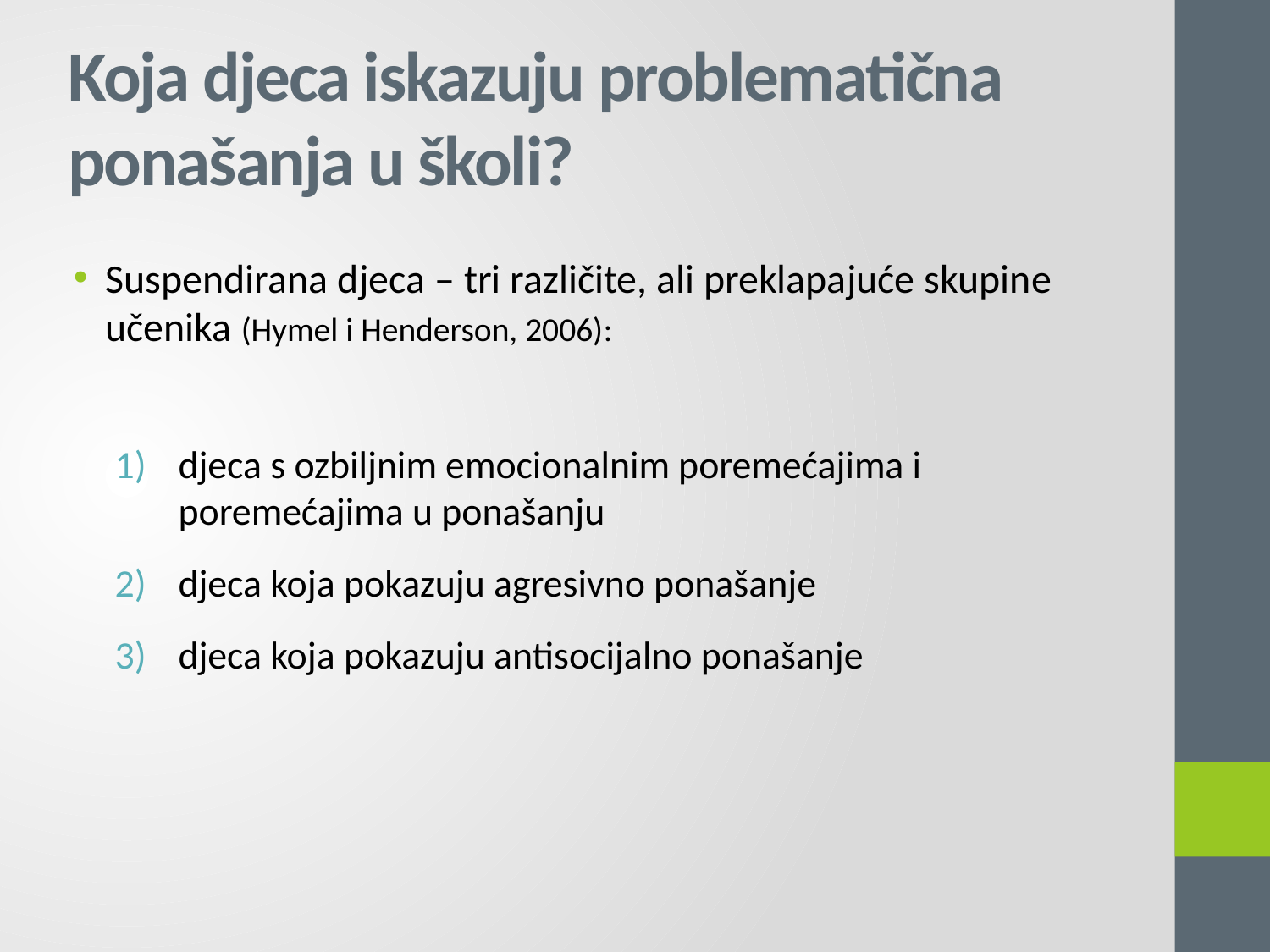

# Koja djeca iskazuju problematična ponašanja u školi?
Suspendirana djeca – tri različite, ali preklapajuće skupine učenika (Hymel i Henderson, 2006):

djeca s ozbiljnim emocionalnim poremećajima i poremećajima u ponašanju
djeca koja pokazuju agresivno ponašanje
djeca koja pokazuju antisocijalno ponašanje